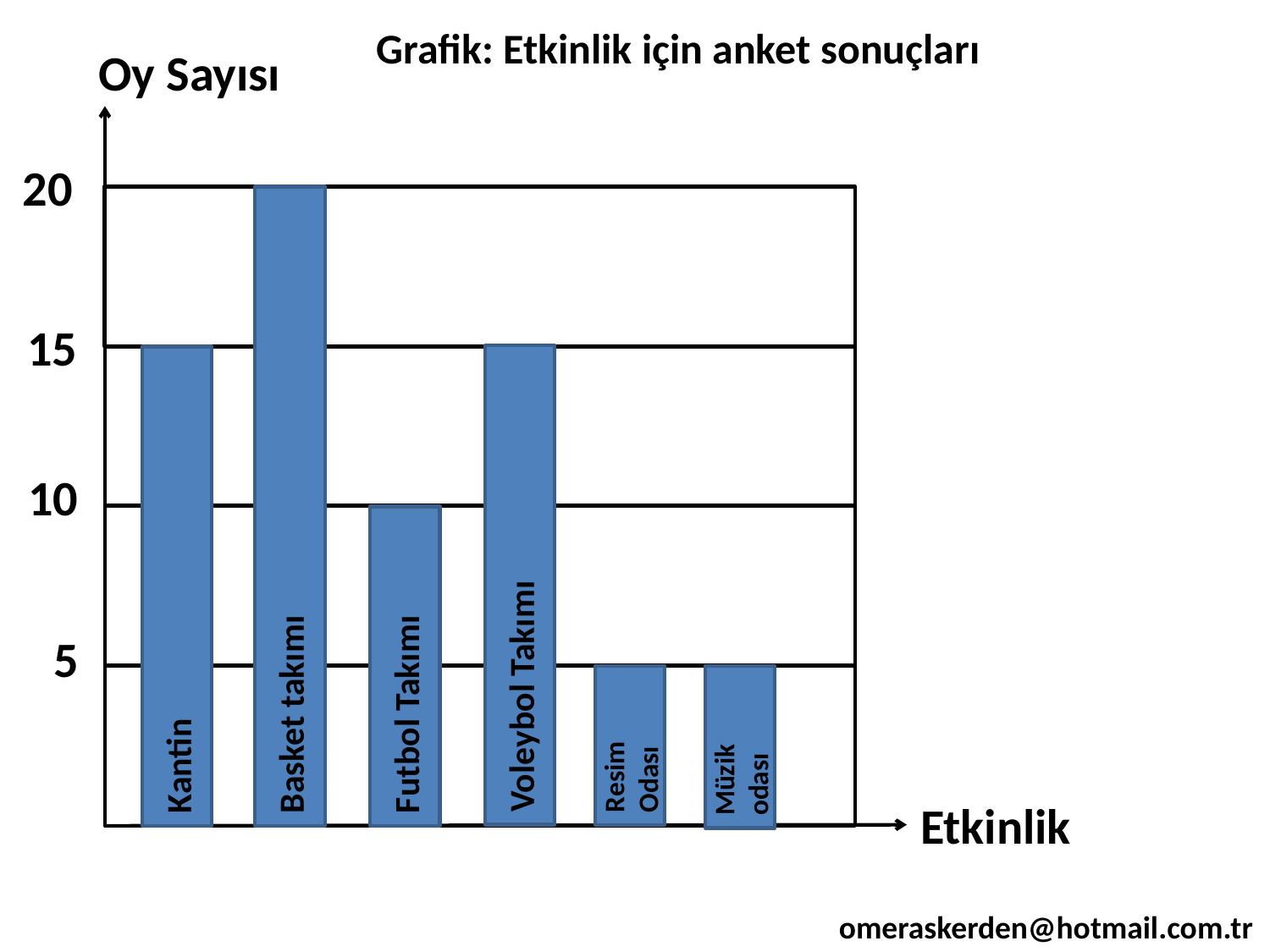

Grafik: Etkinlik için anket sonuçları
Oy Sayısı

20
Basket takımı
15
Voleybol Takımı
Kantin
10
Futbol Takımı
5
Resim Odası
Müzik odası
Etkinlik
omeraskerden@hotmail.com.tr